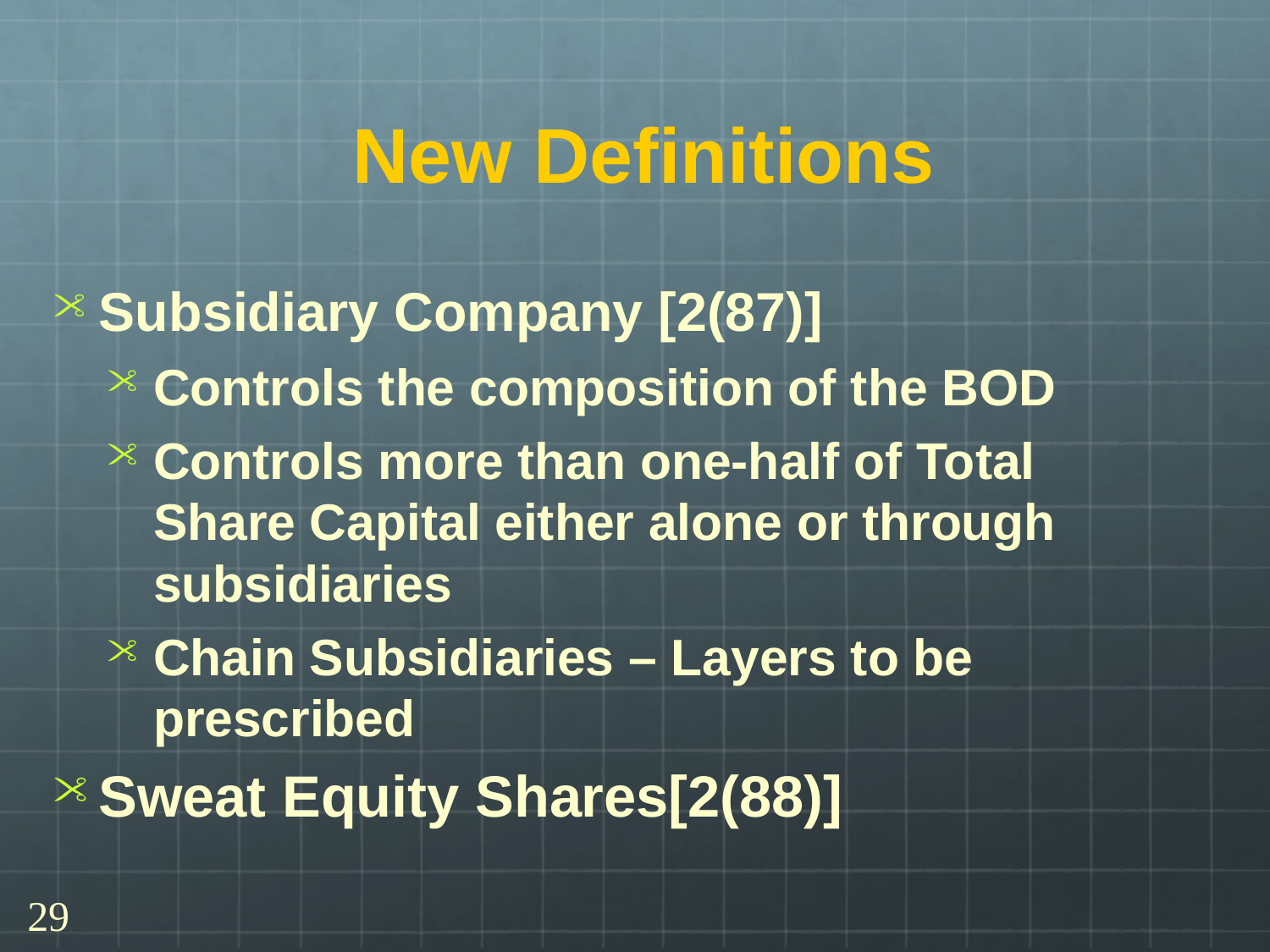

# New Definitions
Subsidiary Company [2(87)]
Controls the composition of the BOD
Controls more than one-half of Total Share Capital either alone or through subsidiaries
Chain Subsidiaries – Layers to be prescribed
Sweat Equity Shares[2(88)]
29